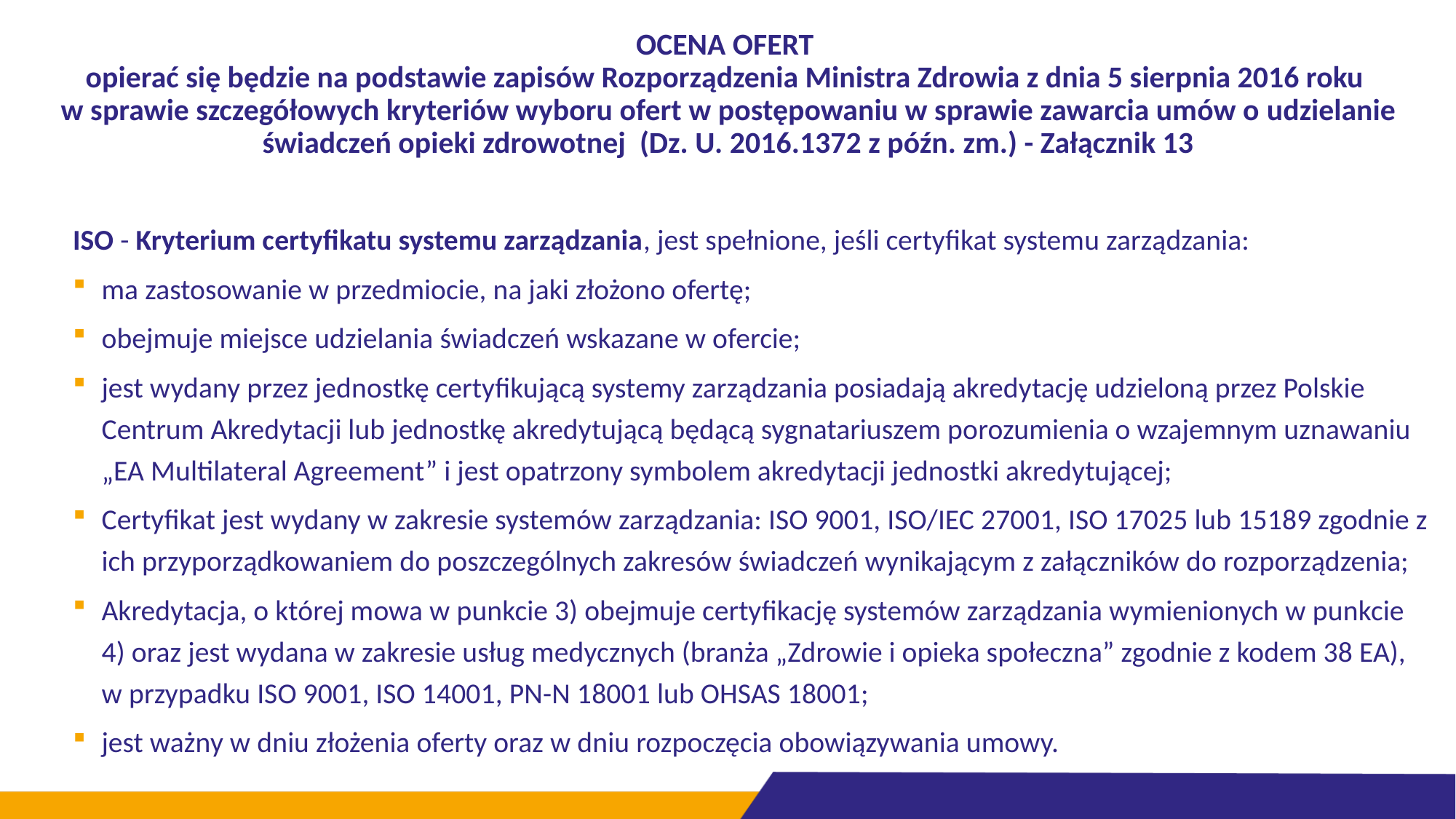

# OCENA OFERT opierać się będzie na podstawie zapisów Rozporządzenia Ministra Zdrowia z dnia 5 sierpnia 2016 roku w sprawie szczegółowych kryteriów wyboru ofert w postępowaniu w sprawie zawarcia umów o udzielanie świadczeń opieki zdrowotnej  (Dz. U. 2016.1372 z późn. zm.) - Załącznik 13
ISO - Kryterium certyfikatu systemu zarządzania, jest spełnione, jeśli certyfikat systemu zarządzania:
ma zastosowanie w przedmiocie, na jaki złożono ofertę;
obejmuje miejsce udzielania świadczeń wskazane w ofercie;
jest wydany przez jednostkę certyfikującą systemy zarządzania posiadają akredytację udzieloną przez Polskie Centrum Akredytacji lub jednostkę akredytującą będącą sygnatariuszem porozumienia o wzajemnym uznawaniu „EA Multilateral Agreement” i jest opatrzony symbolem akredytacji jednostki akredytującej;
Certyfikat jest wydany w zakresie systemów zarządzania: ISO 9001, ISO/IEC 27001, ISO 17025 lub 15189 zgodnie z ich przyporządkowaniem do poszczególnych zakresów świadczeń wynikającym z załączników do rozporządzenia;
Akredytacja, o której mowa w punkcie 3) obejmuje certyfikację systemów zarządzania wymienionych w punkcie 4) oraz jest wydana w zakresie usług medycznych (branża „Zdrowie i opieka społeczna” zgodnie z kodem 38 EA),
w przypadku ISO 9001, ISO 14001, PN-N 18001 lub OHSAS 18001;
jest ważny w dniu złożenia oferty oraz w dniu rozpoczęcia obowiązywania umowy.